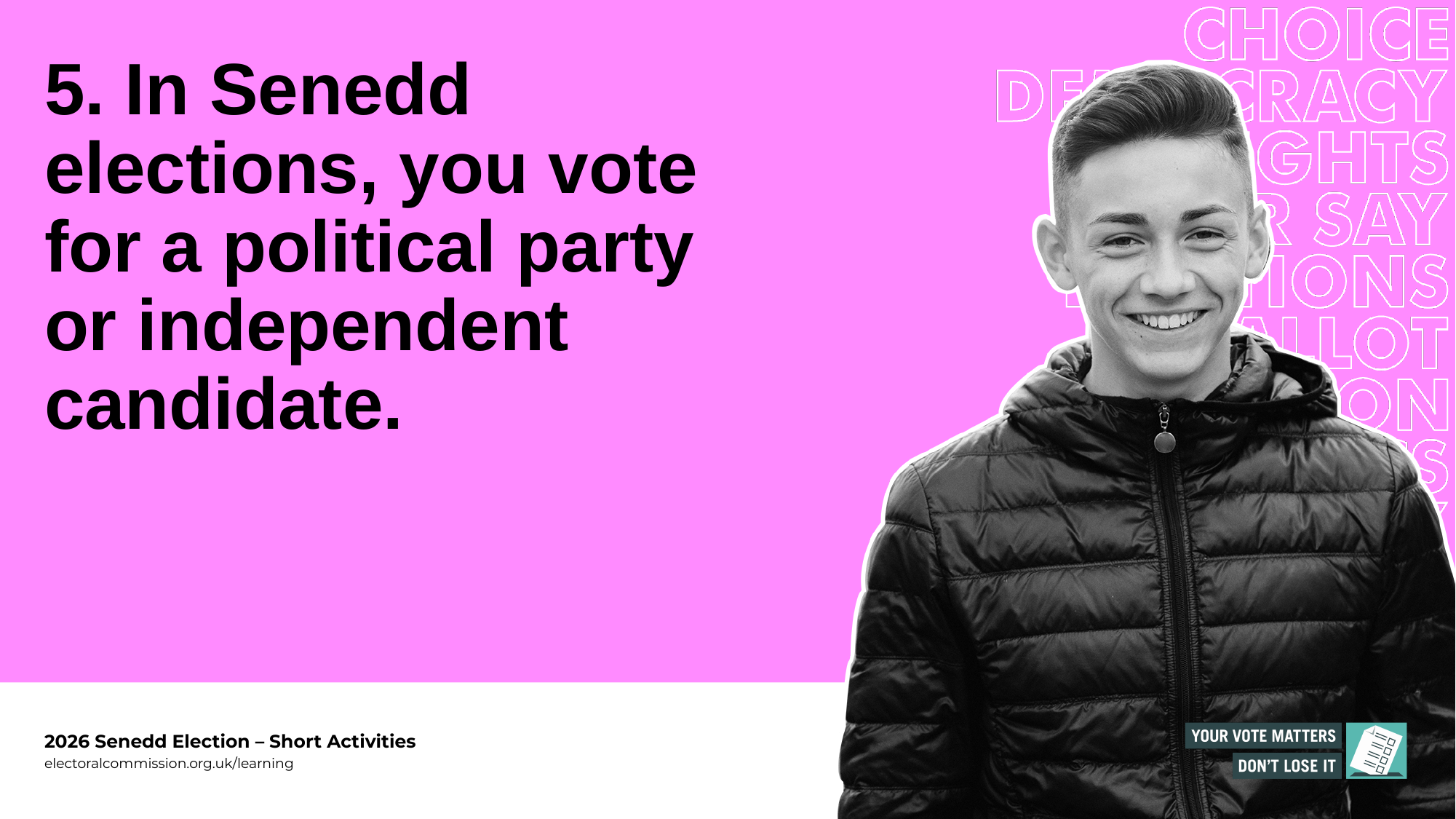

# 5. In Senedd elections, you vote for a political party or independent candidate.
2026 Senedd Election – Short Activities